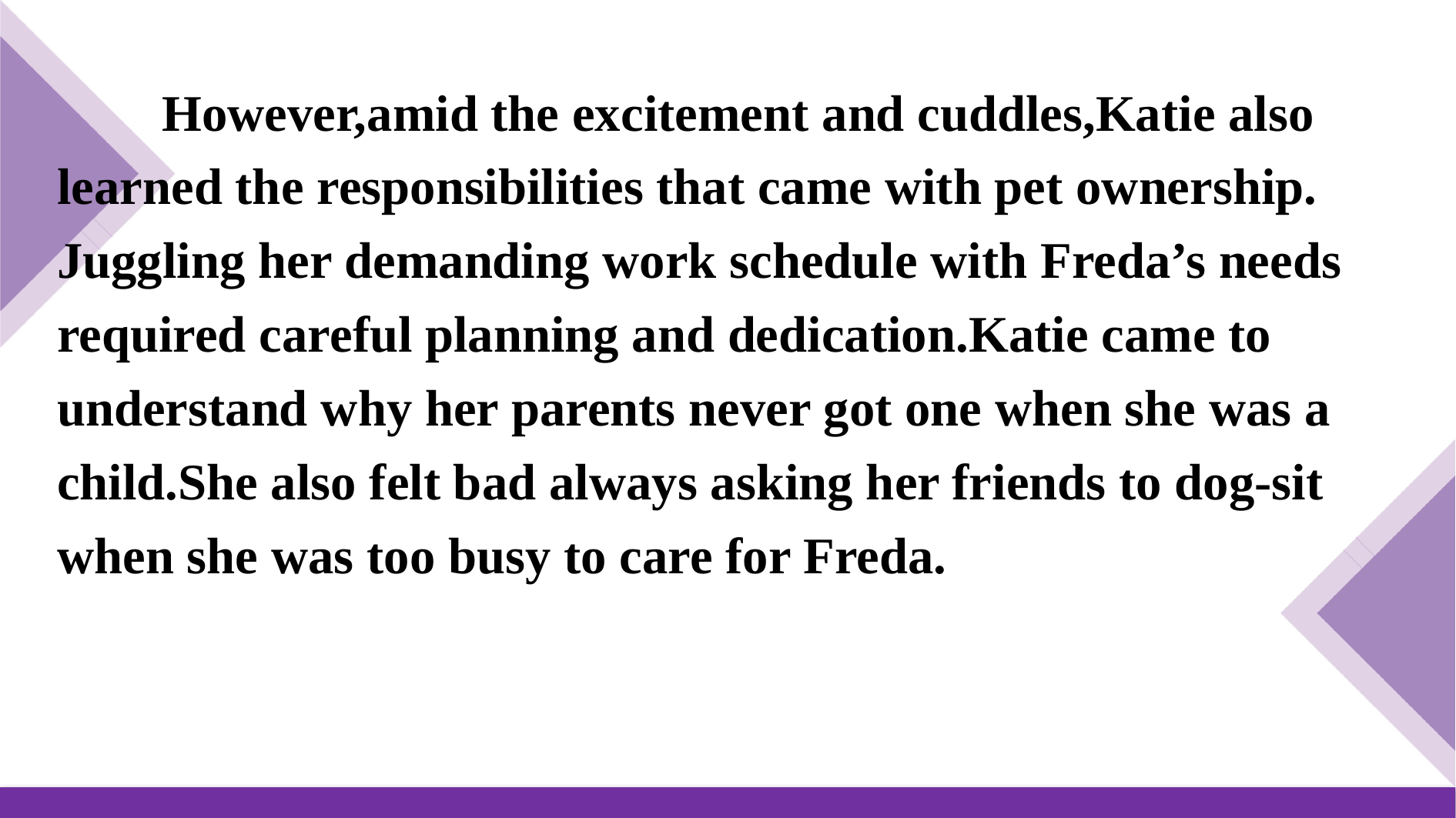

However,amid the excitement and cuddles,Katie also learned the responsibilities that came with pet ownership. Juggling her demanding work schedule with Freda’s needs required careful planning and dedication.Katie came to understand why her parents never got one when she was a child.She also felt bad always asking her friends to dog-sit when she was too busy to care for Freda.